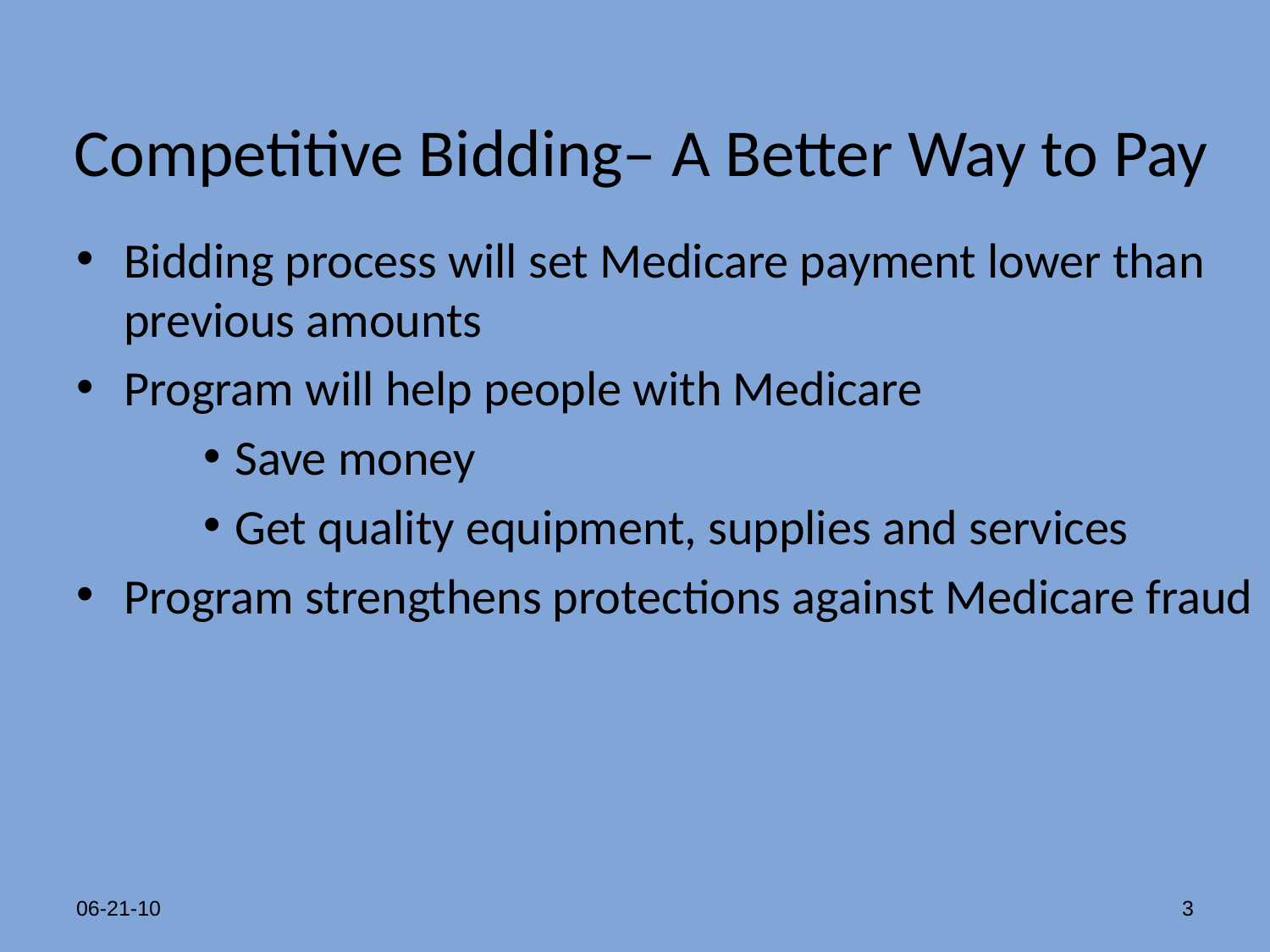

# Competitive Bidding– A Better Way to Pay
Bidding process will set Medicare payment lower than previous amounts
Program will help people with Medicare
Save money
Get quality equipment, supplies and services
Program strengthens protections against Medicare fraud
06-21-10
3